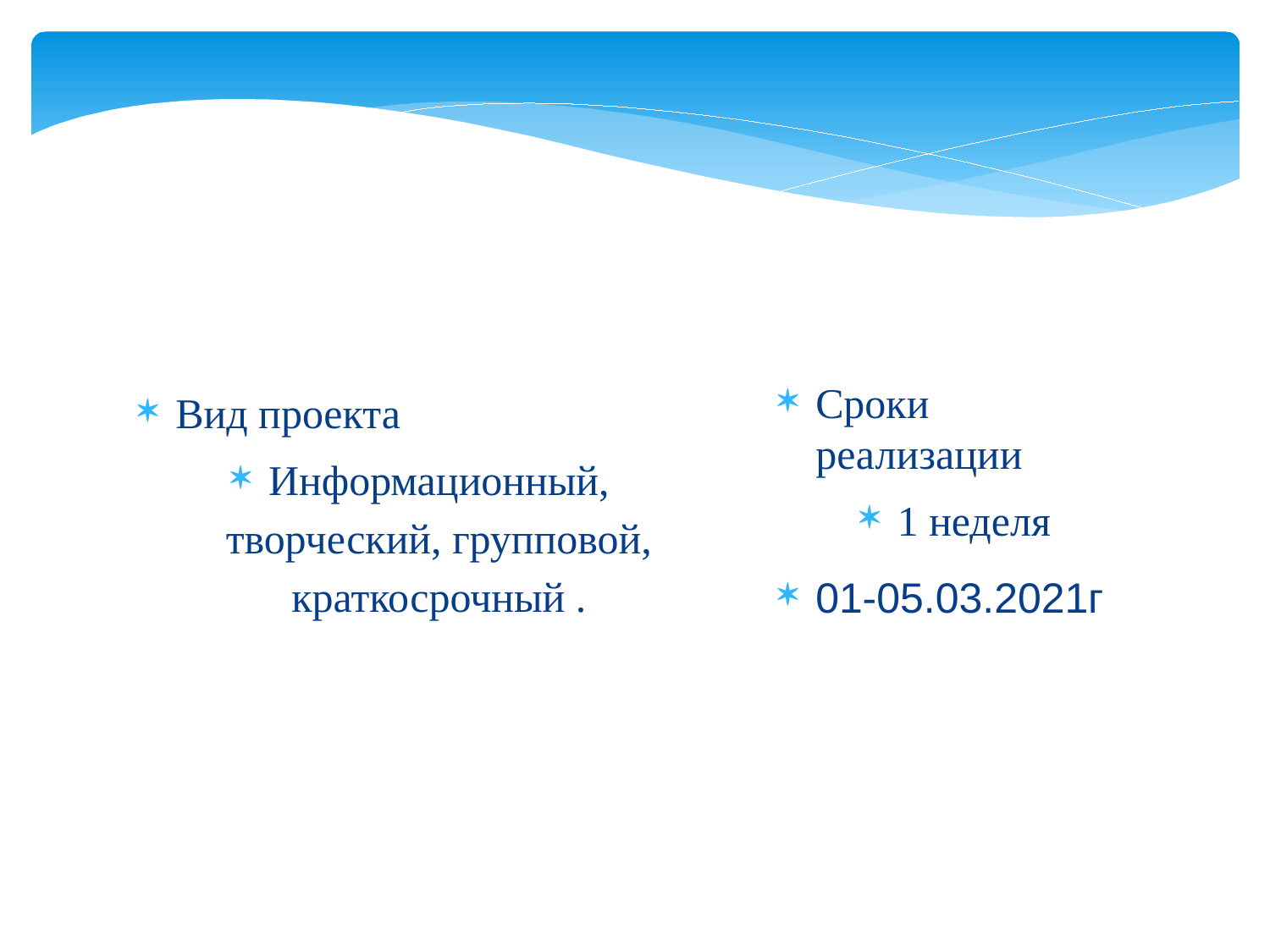

Сроки реализации
1 неделя
01-05.03.2021г
Вид проекта
Информационный, творческий, групповой, краткосрочный .